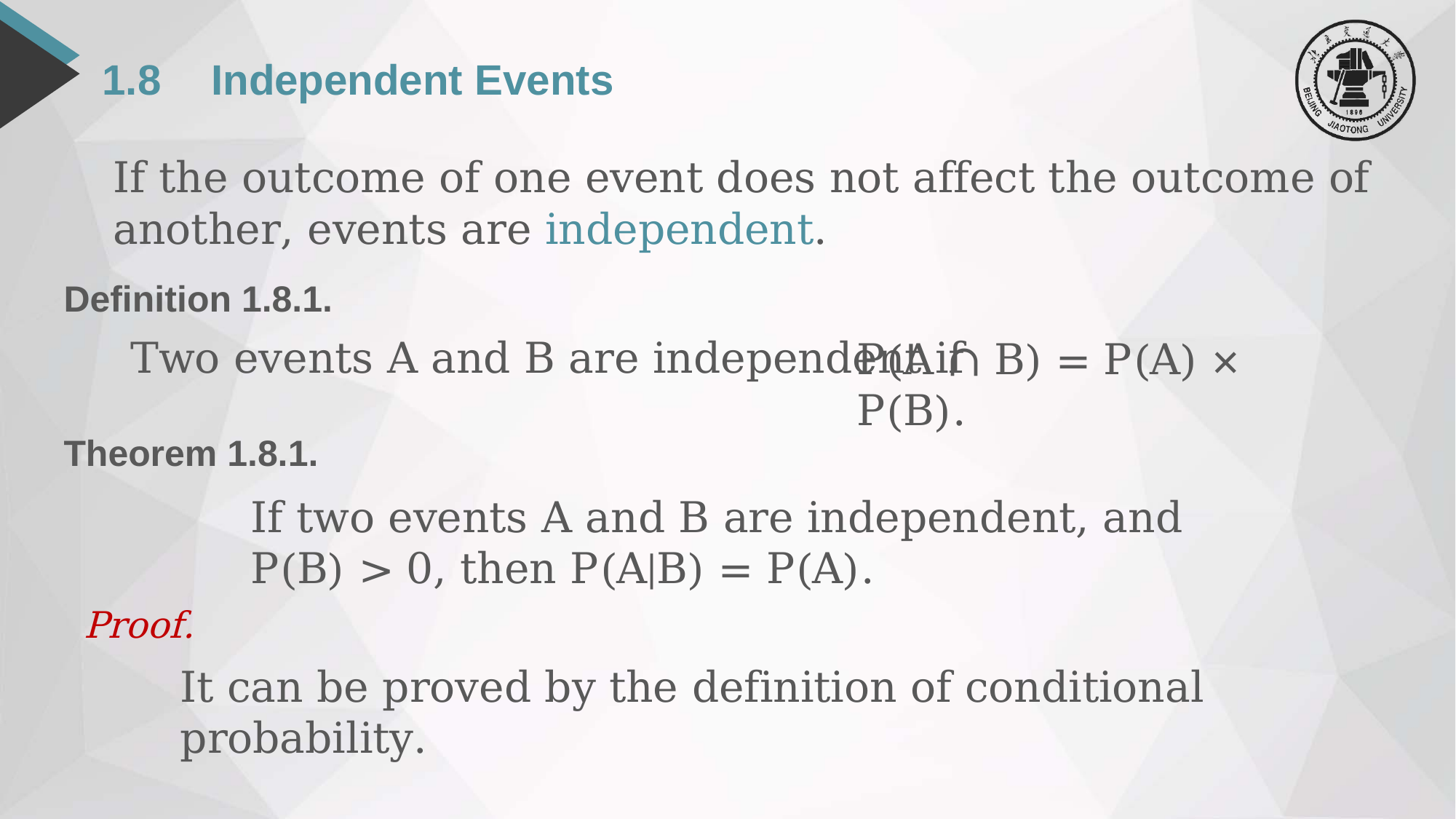

# 1.8	Independent Events
If the outcome of one event does not affect the outcome of another, events are independent.
Definition 1.8.1.
Two events A and B are independent if
P(A ∩ B) = P(A) × P(B).
Theorem 1.8.1.
If two events A and B are independent, and P(B) > 0, then P(A|B) = P(A).
Proof.
It can be proved by the definition of conditional probability.